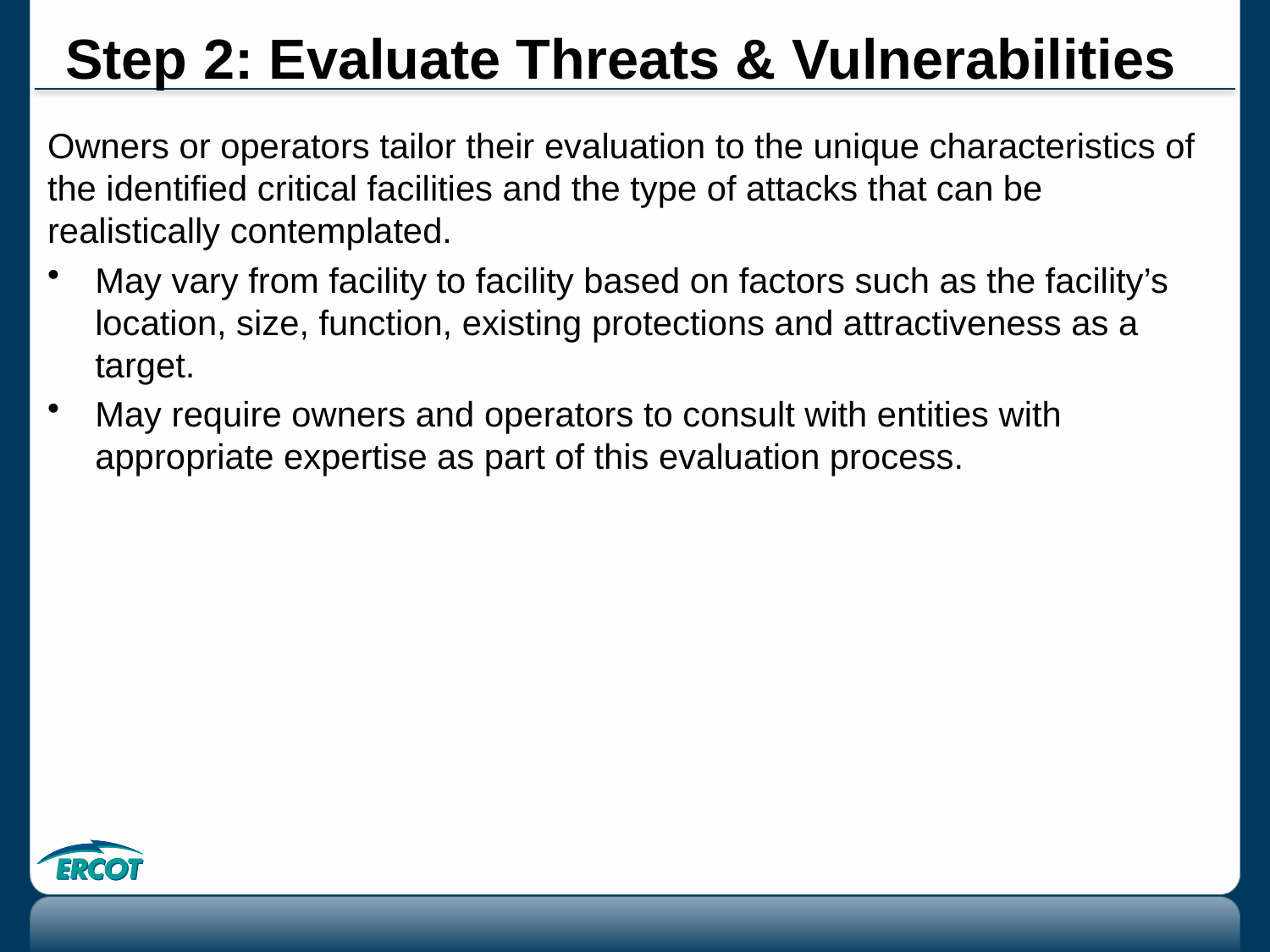

# Step 2: Evaluate Threats & Vulnerabilities
Owners or operators tailor their evaluation to the unique characteristics of the identified critical facilities and the type of attacks that can be realistically contemplated.
May vary from facility to facility based on factors such as the facility’s location, size, function, existing protections and attractiveness as a target.
May require owners and operators to consult with entities with appropriate expertise as part of this evaluation process.